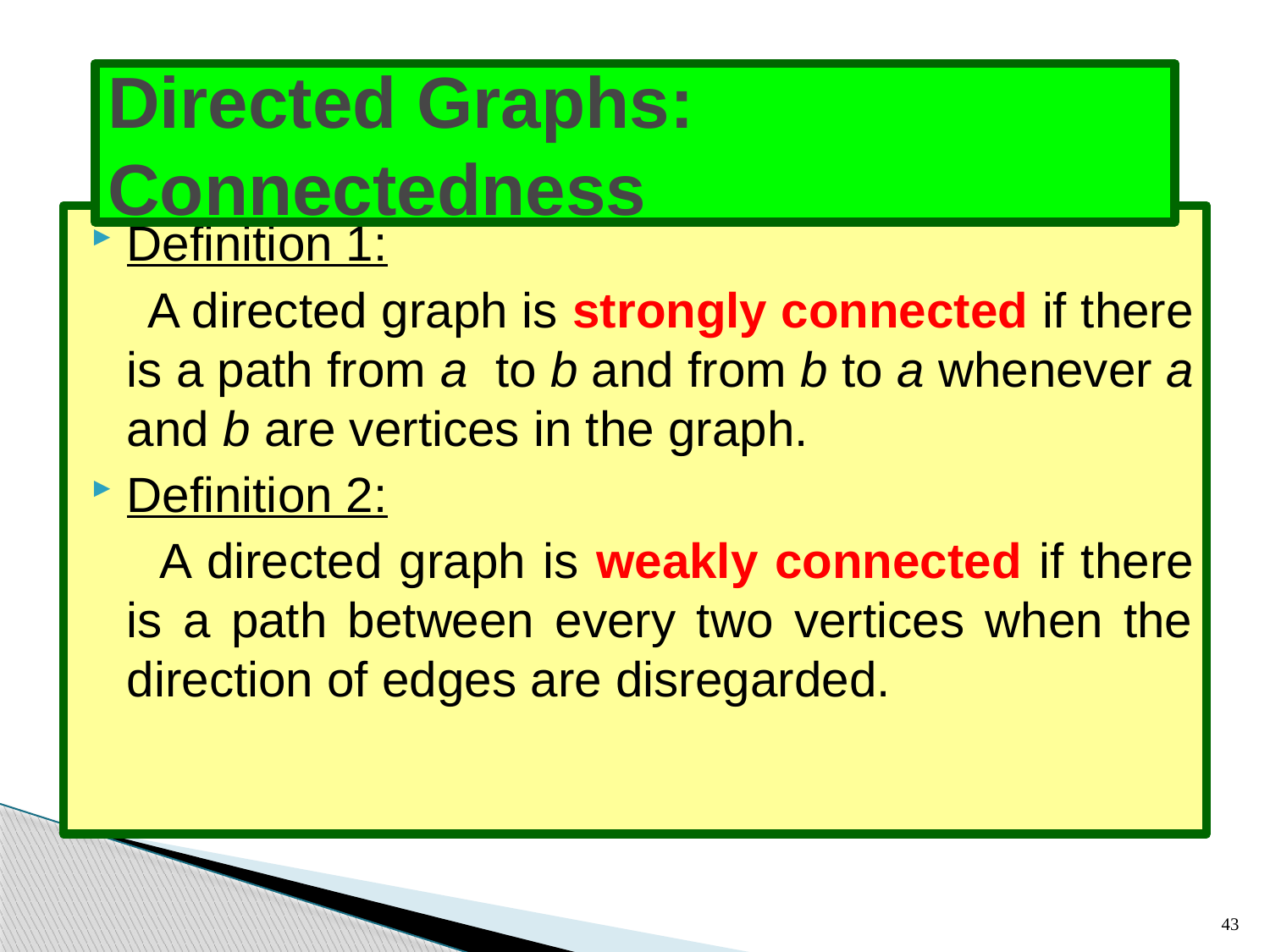

# Directed Graphs: Connectedness
Definition 1:
    A directed graph is strongly connected if there is a path from a  to b and from b to a whenever a and b are vertices in the graph.
Definition 2:
    A directed graph is weakly connected if there is a path between every two vertices when the direction of edges are disregarded.
43